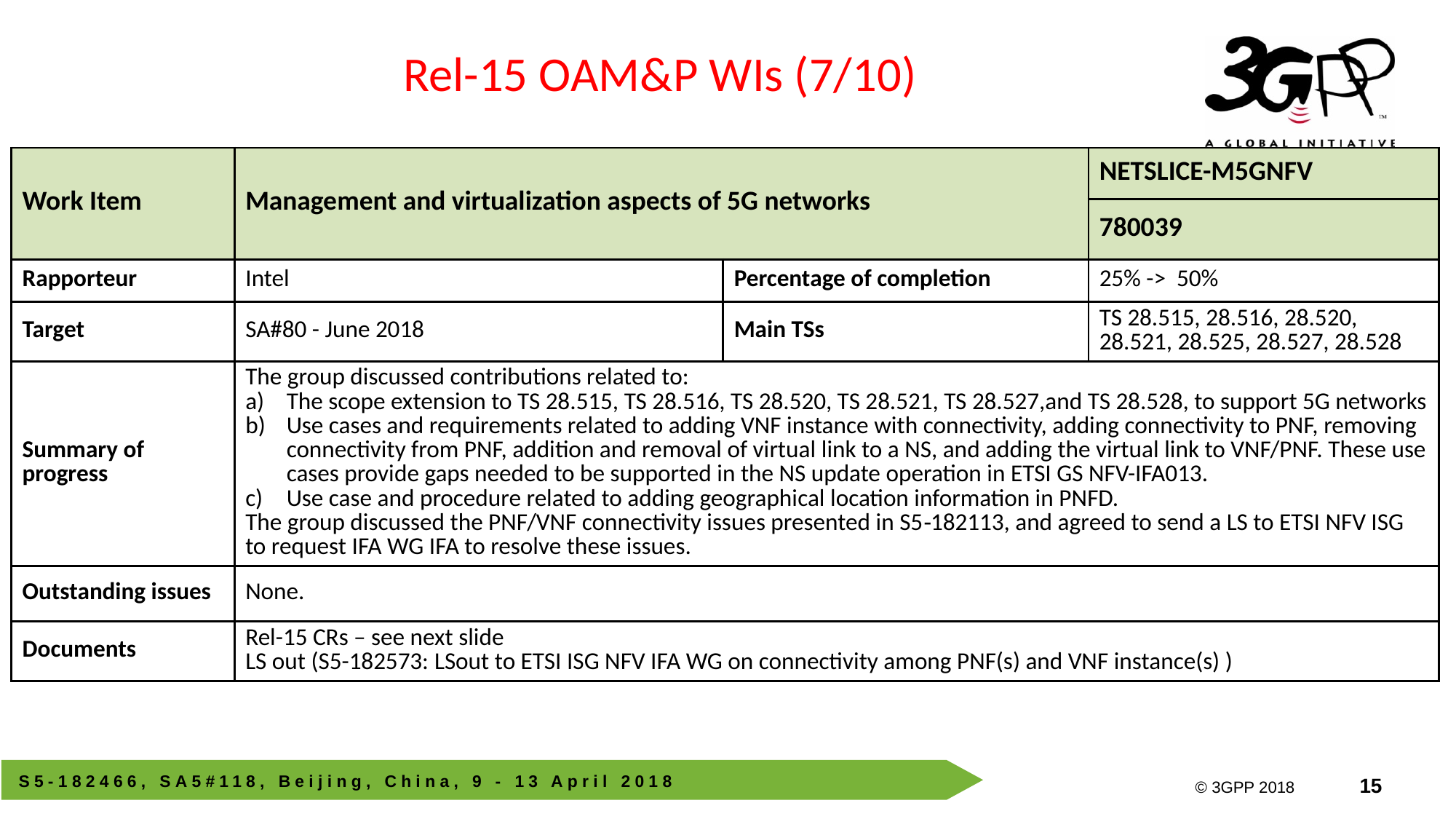

Rel-15 OAM&P WIs (7/10)
| Work Item | Management and virtualization aspects of 5G networks |  | NETSLICE-M5GNFV |
| --- | --- | --- | --- |
|  |  |  | 780039 |
| Rapporteur | Intel | Percentage of completion | 25% -> 50% |
| Target | SA#80 - June 2018 | Main TSs | TS 28.515, 28.516, 28.520, 28.521, 28.525, 28.527, 28.528 |
| Summary of progress | The group discussed contributions related to: The scope extension to TS 28.515, TS 28.516, TS 28.520, TS 28.521, TS 28.527,and TS 28.528, to support 5G networks Use cases and requirements related to adding VNF instance with connectivity, adding connectivity to PNF, removing connectivity from PNF, addition and removal of virtual link to a NS, and adding the virtual link to VNF/PNF. These use cases provide gaps needed to be supported in the NS update operation in ETSI GS NFV-IFA013. Use case and procedure related to adding geographical location information in PNFD. The group discussed the PNF/VNF connectivity issues presented in S5‑182113, and agreed to send a LS to ETSI NFV ISG to request IFA WG IFA to resolve these issues. |  |  |
| Outstanding issues | None. |  |  |
| Documents | Rel-15 CRs – see next slide LS out (S5-182573: LSout to ETSI ISG NFV IFA WG on connectivity among PNF(s) and VNF instance(s) ) |  |  |